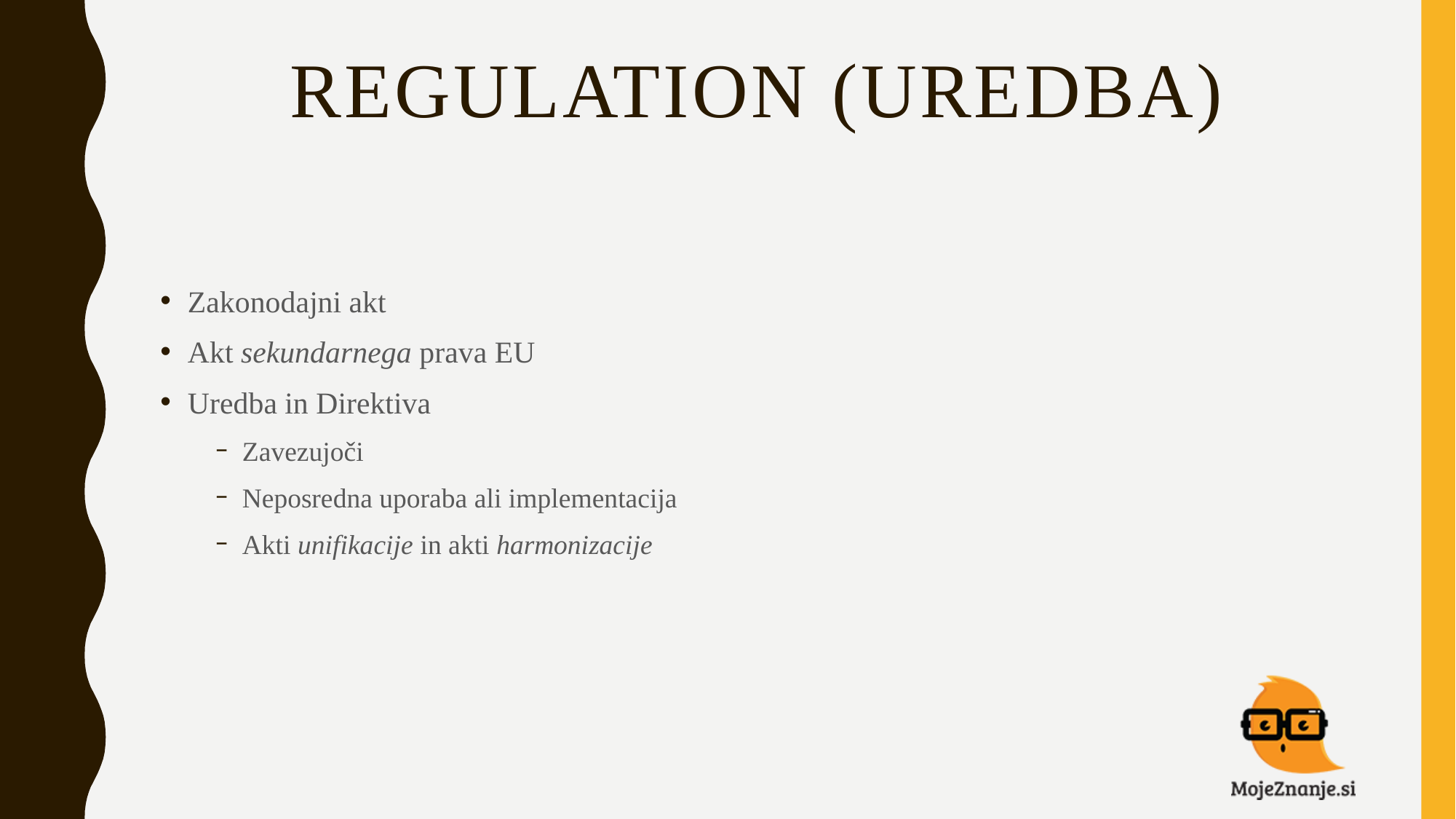

# Regulation (Uredba)
Zakonodajni akt
Akt sekundarnega prava EU
Uredba in Direktiva
Zavezujoči
Neposredna uporaba ali implementacija
Akti unifikacije in akti harmonizacije